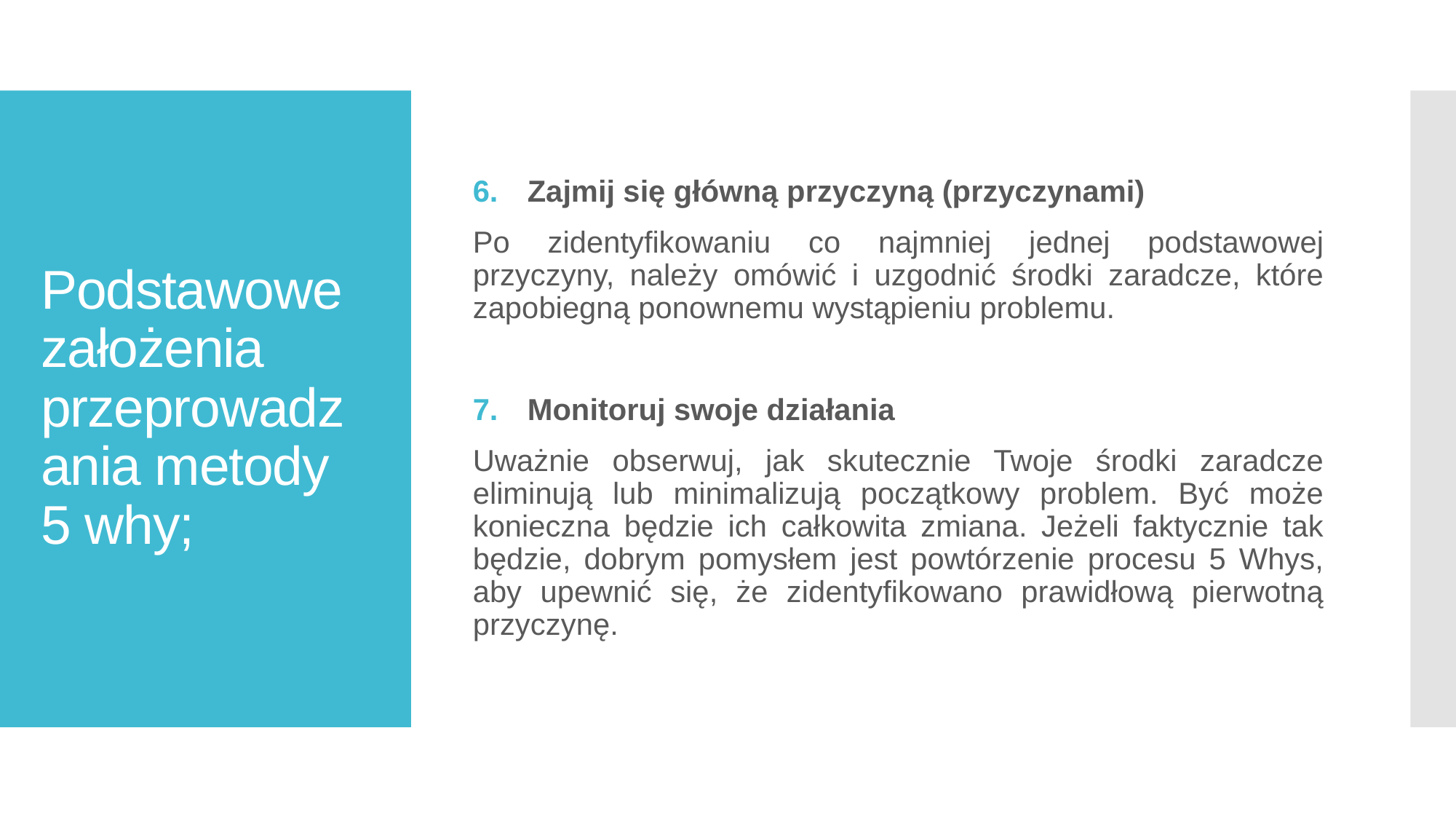

Zajmij się główną przyczyną (przyczynami)
Po zidentyfikowaniu co najmniej jednej podstawowej przyczyny, należy omówić i uzgodnić środki zaradcze, które zapobiegną ponownemu wystąpieniu problemu.

Monitoruj swoje działania
Uważnie obserwuj, jak skutecznie Twoje środki zaradcze eliminują lub minimalizują początkowy problem. Być może konieczna będzie ich całkowita zmiana. Jeżeli faktycznie tak będzie, dobrym pomysłem jest powtórzenie procesu 5 Whys, aby upewnić się, że zidentyfikowano prawidłową pierwotną przyczynę.
# Podstawowe założenia przeprowadzania metody 5 why;